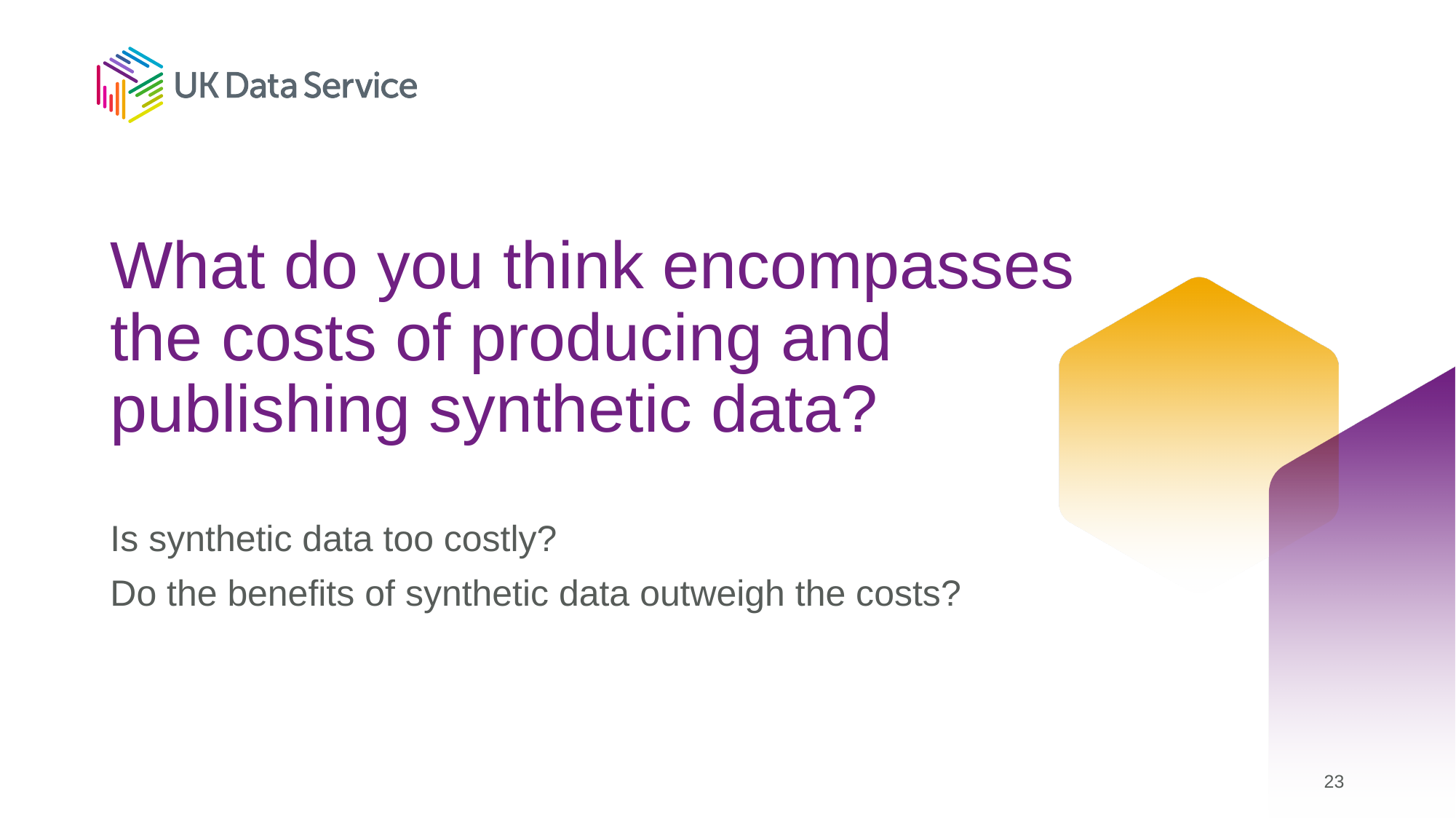

# What do you think encompasses the costs of producing and publishing synthetic data?

Is synthetic data too costly?
Do the benefits of synthetic data outweigh the costs?
23